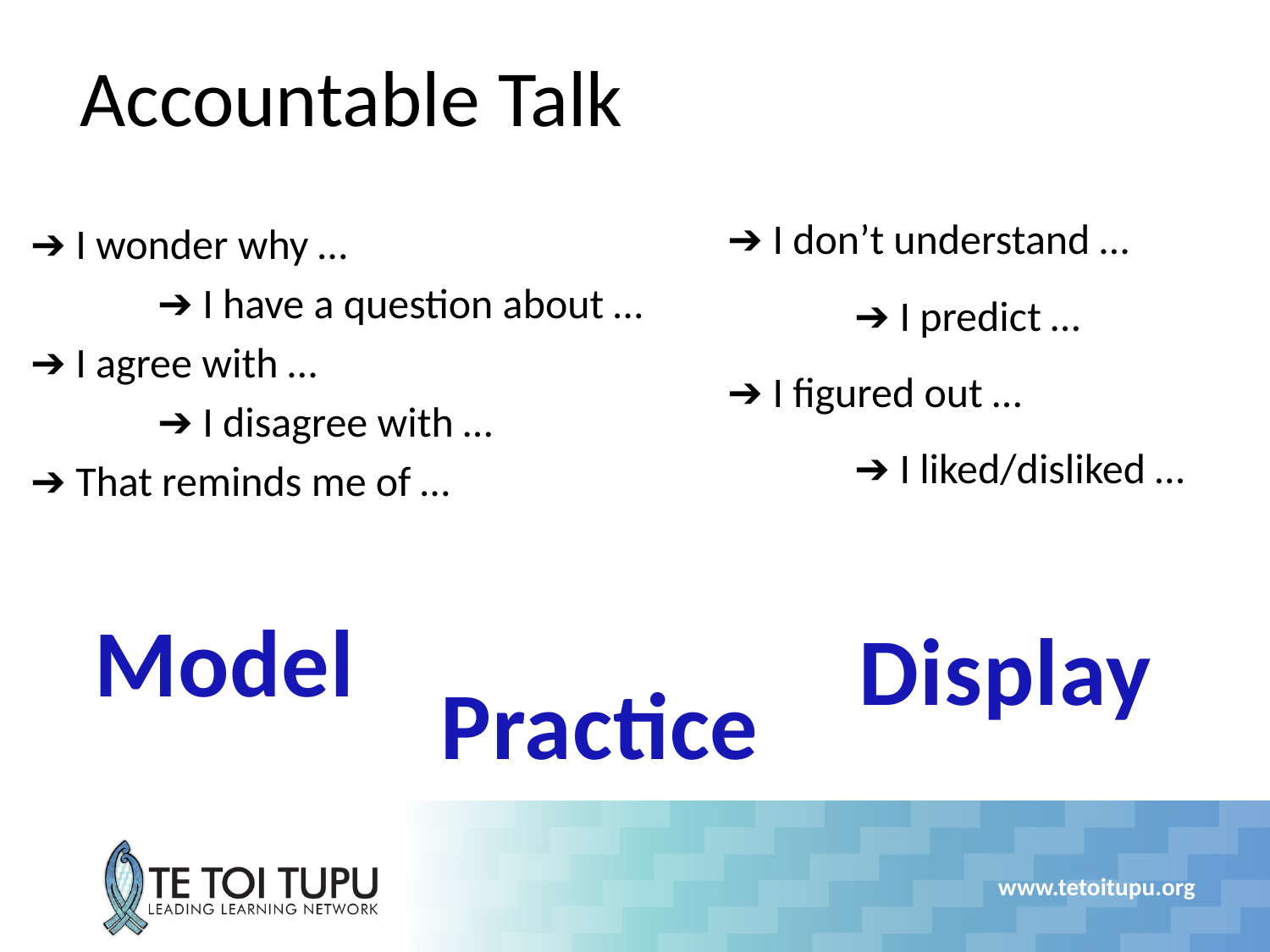

# Accountable Talk
➔ I don’t understand …
	➔ I predict …
➔ I ﬁgured out …
	➔ I liked/disliked …

➔ I wonder why …
	➔ I have a question about …
➔ I agree with …
	➔ I disagree with …
➔ That reminds me of …

Model
Display
Practice